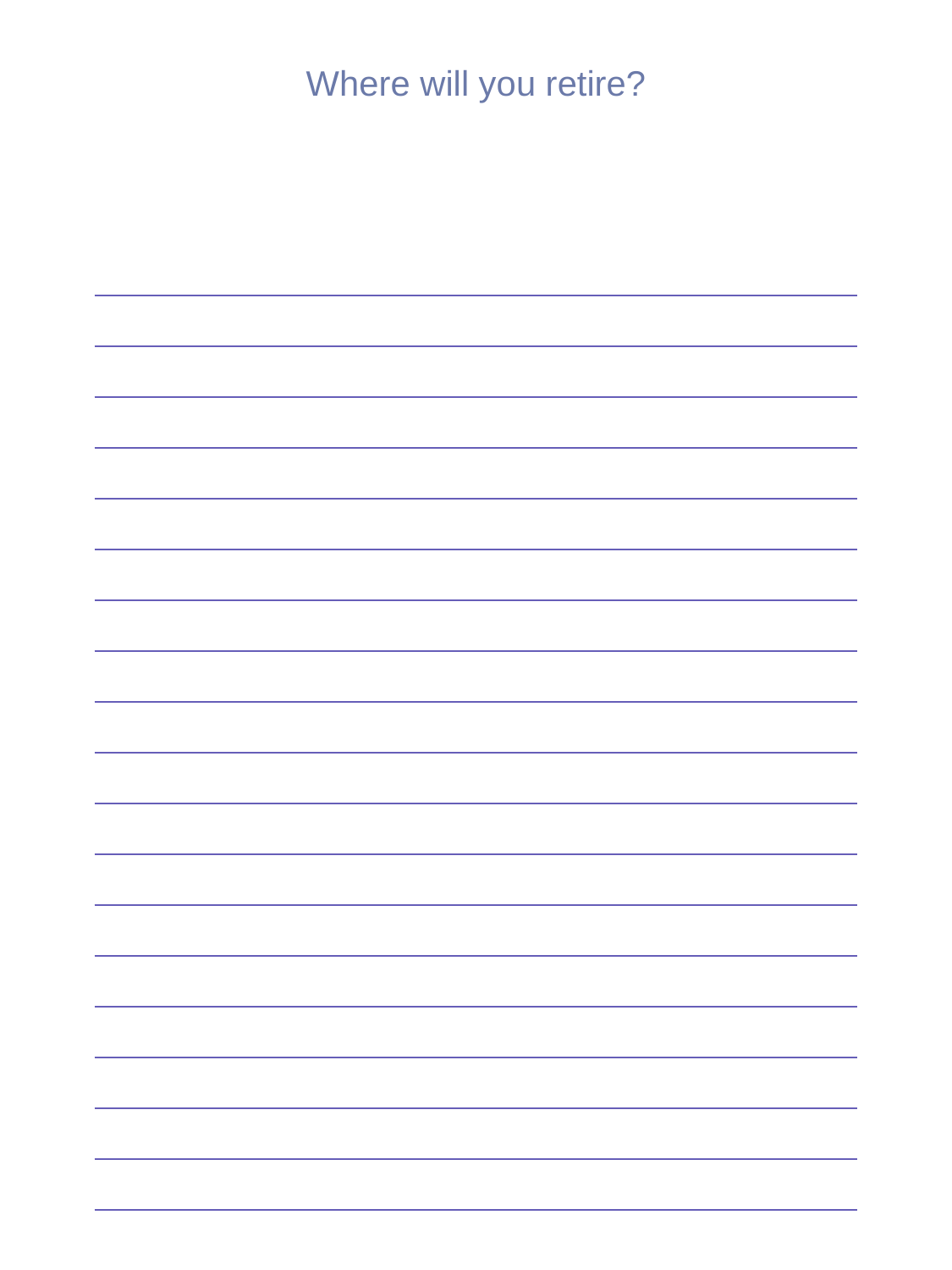

Where will you retire?
|  |
| --- |
|  |
|  |
|  |
|  |
|  |
|  |
|  |
|  |
|  |
|  |
|  |
|  |
|  |
|  |
|  |
|  |
|  |